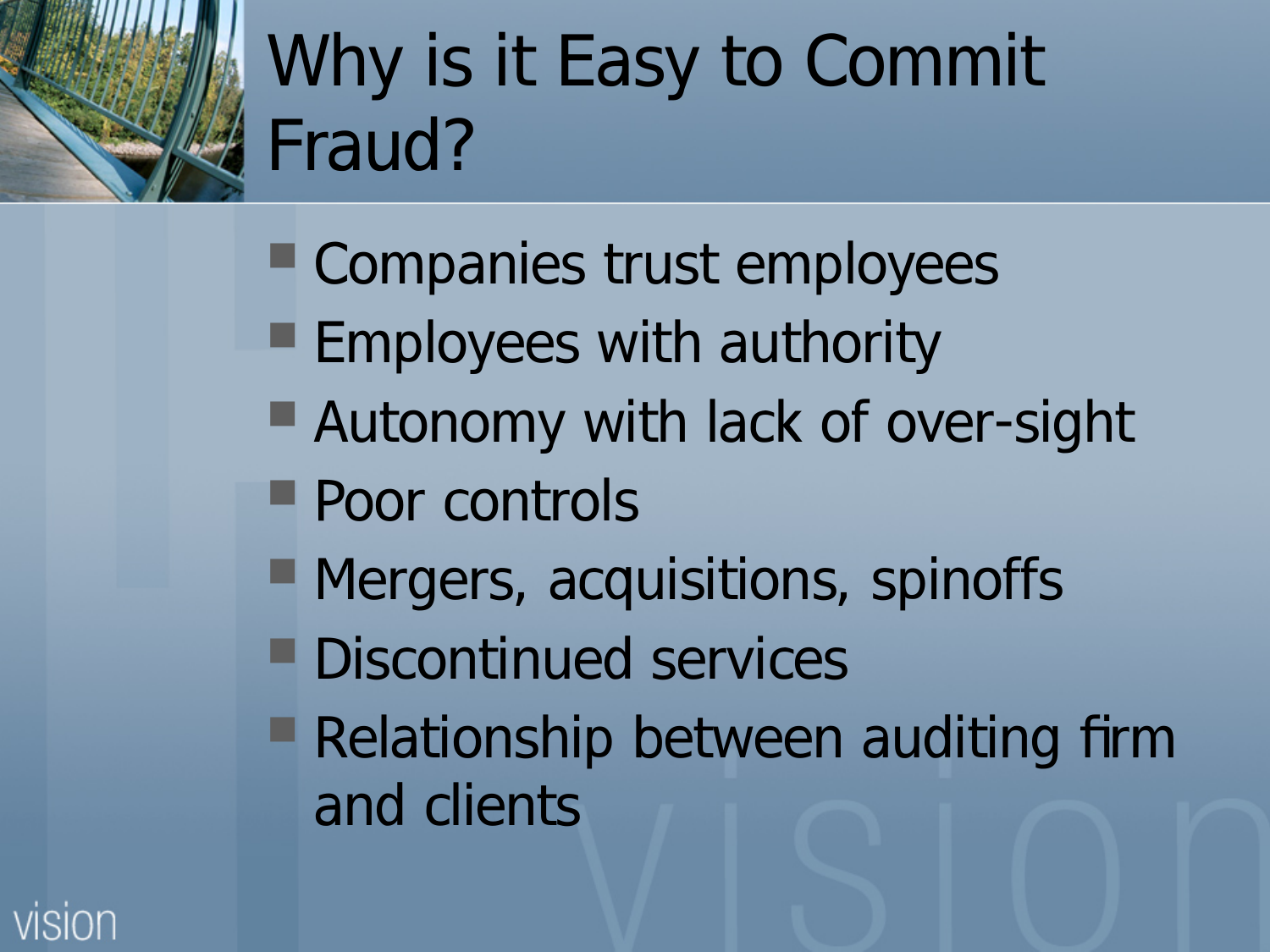

# Why is it Easy to Commit Fraud?
Companies trust employees
Employees with authority
Autonomy with lack of over-sight
Poor controls
Mergers, acquisitions, spinoffs
Discontinued services
Relationship between auditing firm and clients